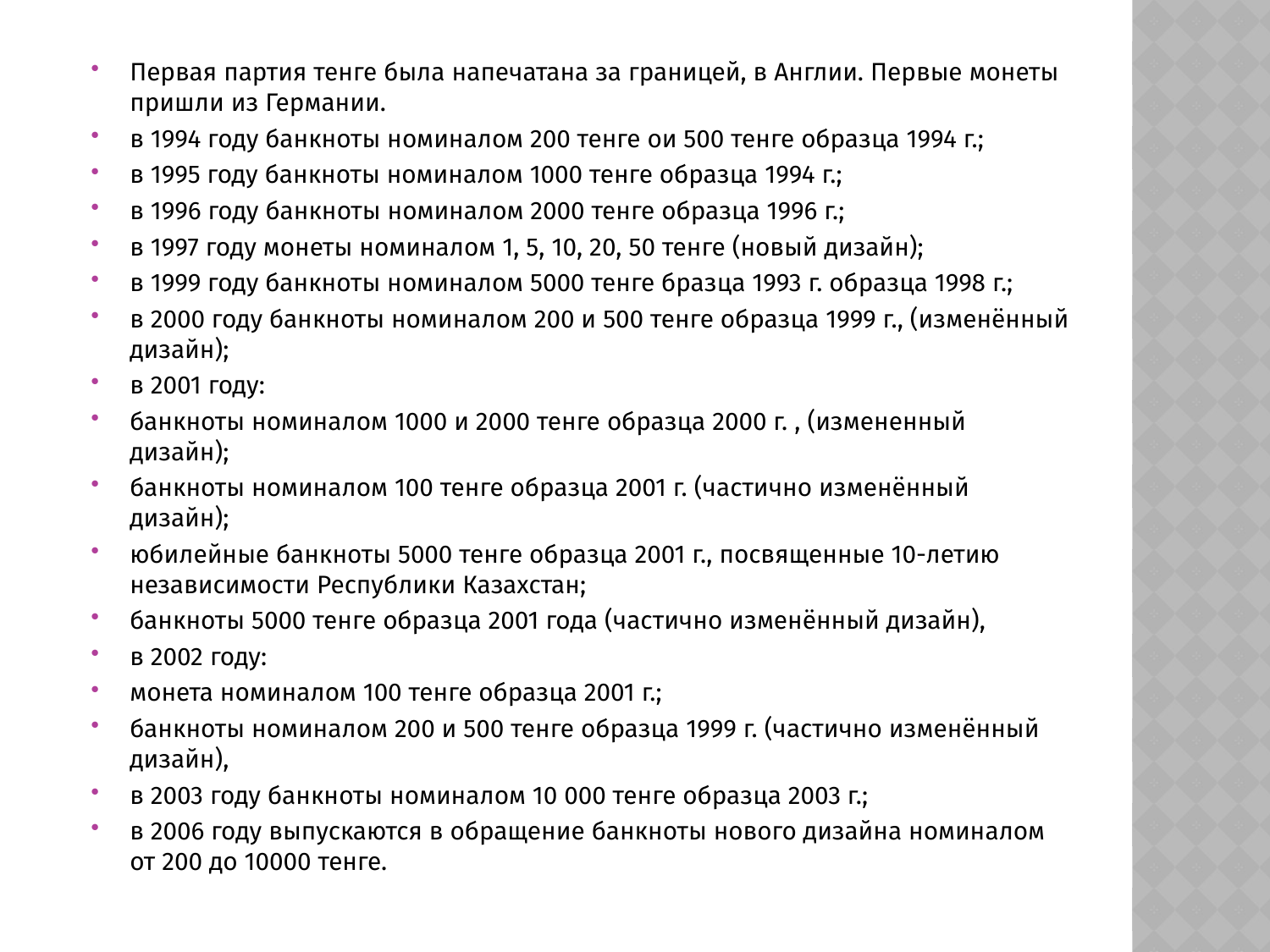

Первая партия тенге была напечатана за границей, в Англии. Первые монеты пришли из Германии.
в 1994 году банкноты номиналом 200 тенге ои 500 тенге образца 1994 г.;
в 1995 году банкноты номиналом 1000 тенге образца 1994 г.;
в 1996 году банкноты номиналом 2000 тенге образца 1996 г.;
в 1997 году монеты номиналом 1, 5, 10, 20, 50 тенге (новый дизайн);
в 1999 году банкноты номиналом 5000 тенге бразца 1993 г. образца 1998 г.;
в 2000 году банкноты номиналом 200 и 500 тенге образца 1999 г., (изменённый дизайн);
в 2001 году:
банкноты номиналом 1000 и 2000 тенге образца 2000 г. , (измененный дизайн);
банкноты номиналом 100 тенге образца 2001 г. (частично изменённый дизайн);
юбилейные банкноты 5000 тенге образца 2001 г., посвященные 10-летию независимости Республики Казахстан;
банкноты 5000 тенге образца 2001 года (частично изменённый дизайн),
в 2002 году:
монета номиналом 100 тенге образца 2001 г.;
банкноты номиналом 200 и 500 тенге образца 1999 г. (частично изменённый дизайн),
в 2003 году банкноты номиналом 10 000 тенге образца 2003 г.;
в 2006 году выпускаются в обращение банкноты нового дизайна номиналом от 200 до 10000 тенге.